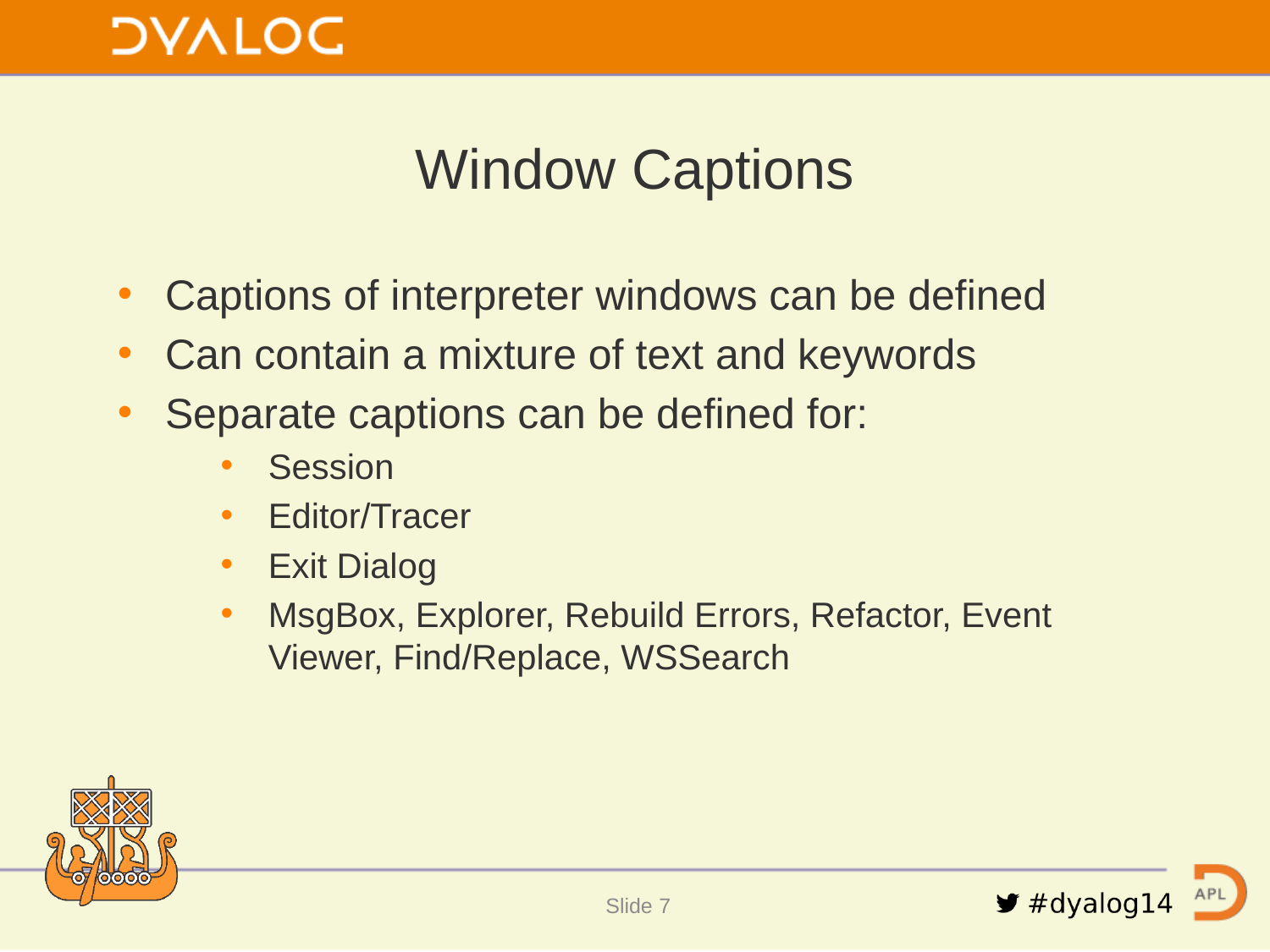

Window Captions

Captions of interpreter windows can be defined
Can contain a mixture of text and keywords
Separate captions can be defined for:
Session
Editor/Tracer
Exit Dialog
MsgBox, Explorer, Rebuild Errors, Refactor, Event Viewer, Find/Replace, WSSearch

Slide 7